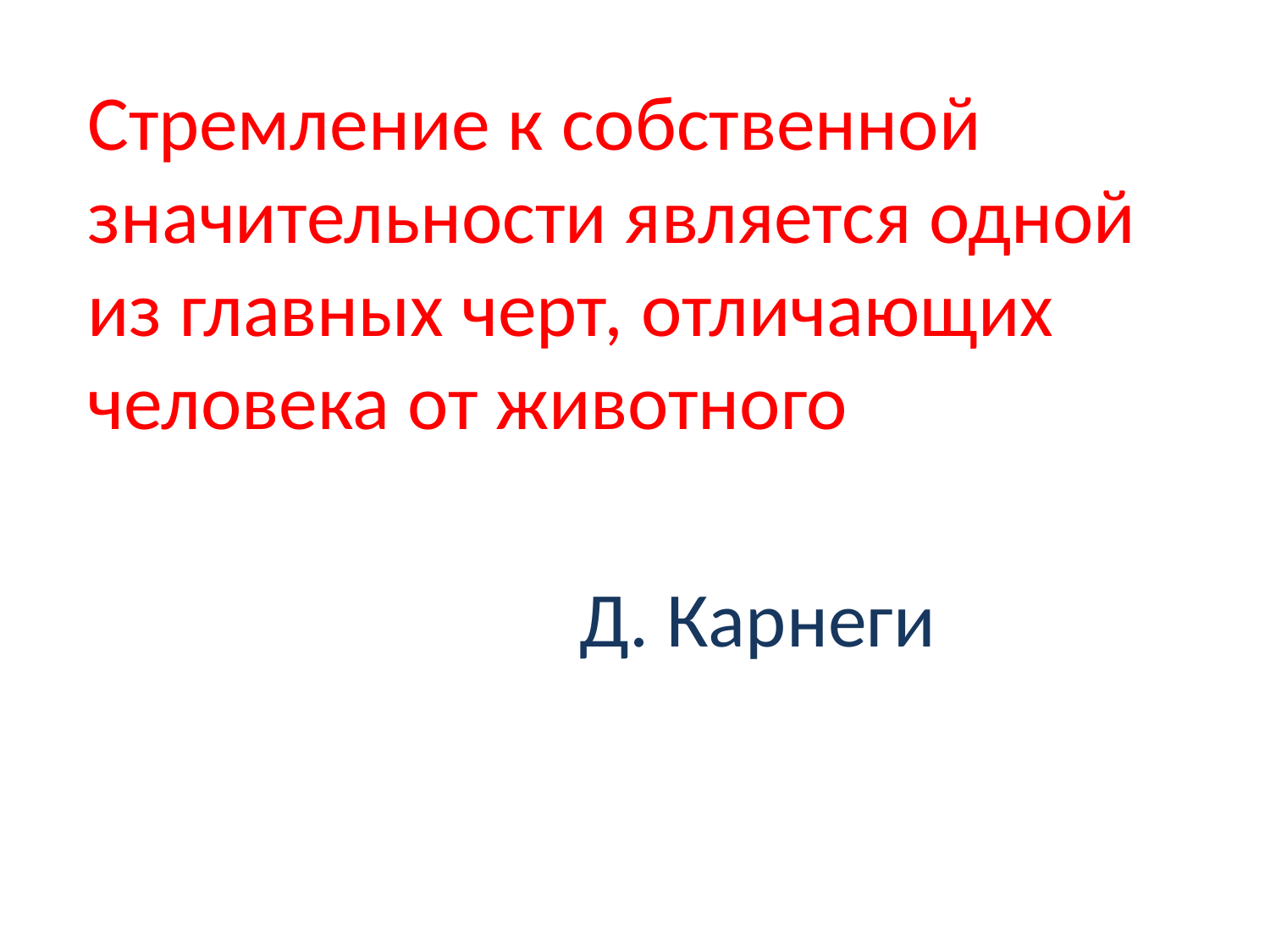

#
Стремление к собственной значительности является одной из главных черт, отличающих человека от животного

                            Д. Карнеги